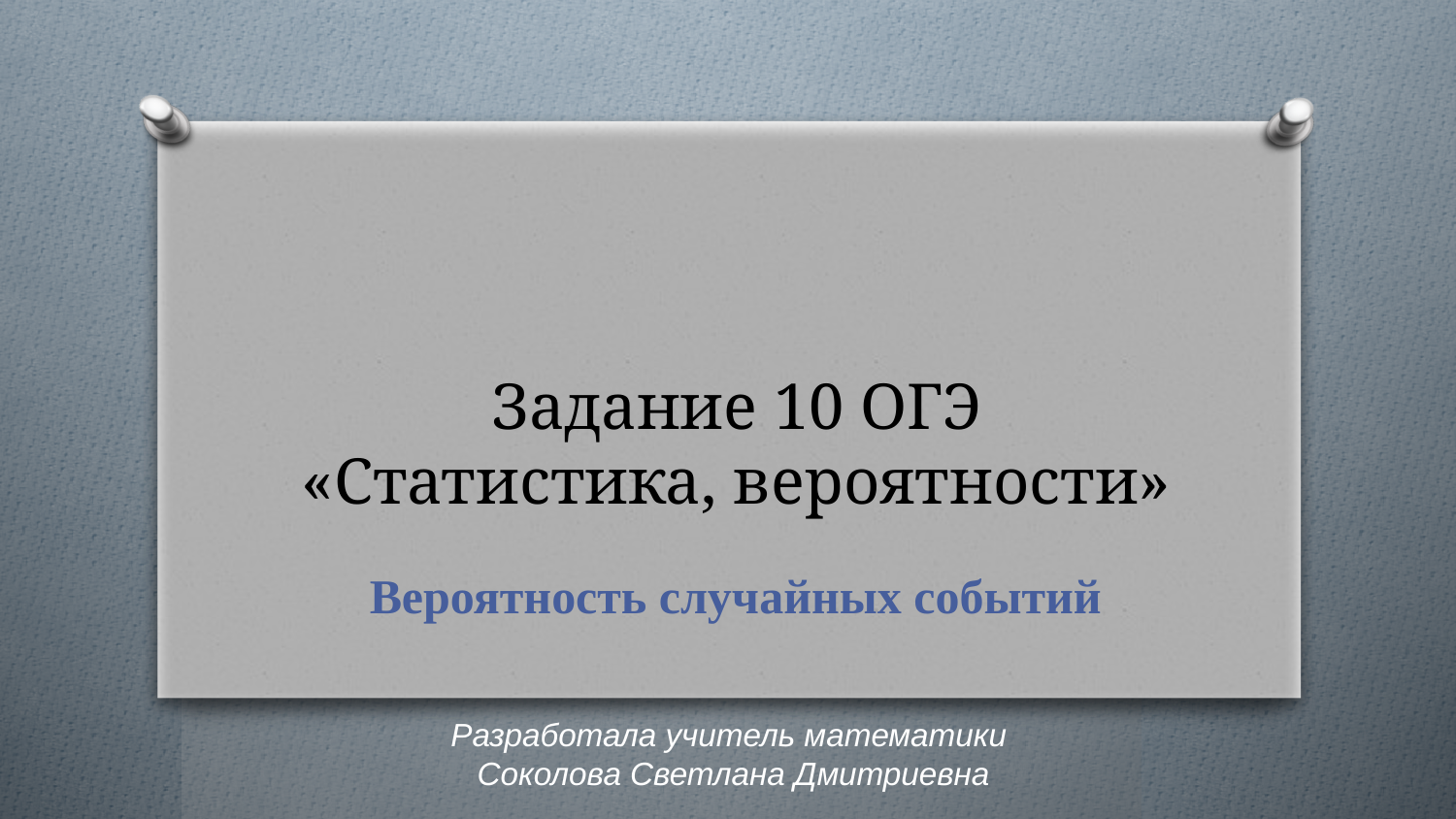

# Задание 10 ОГЭ «Статистика, вероятности»
Вероятность случайных событий
Разработала учитель математики
Соколова Светлана Дмитриевна